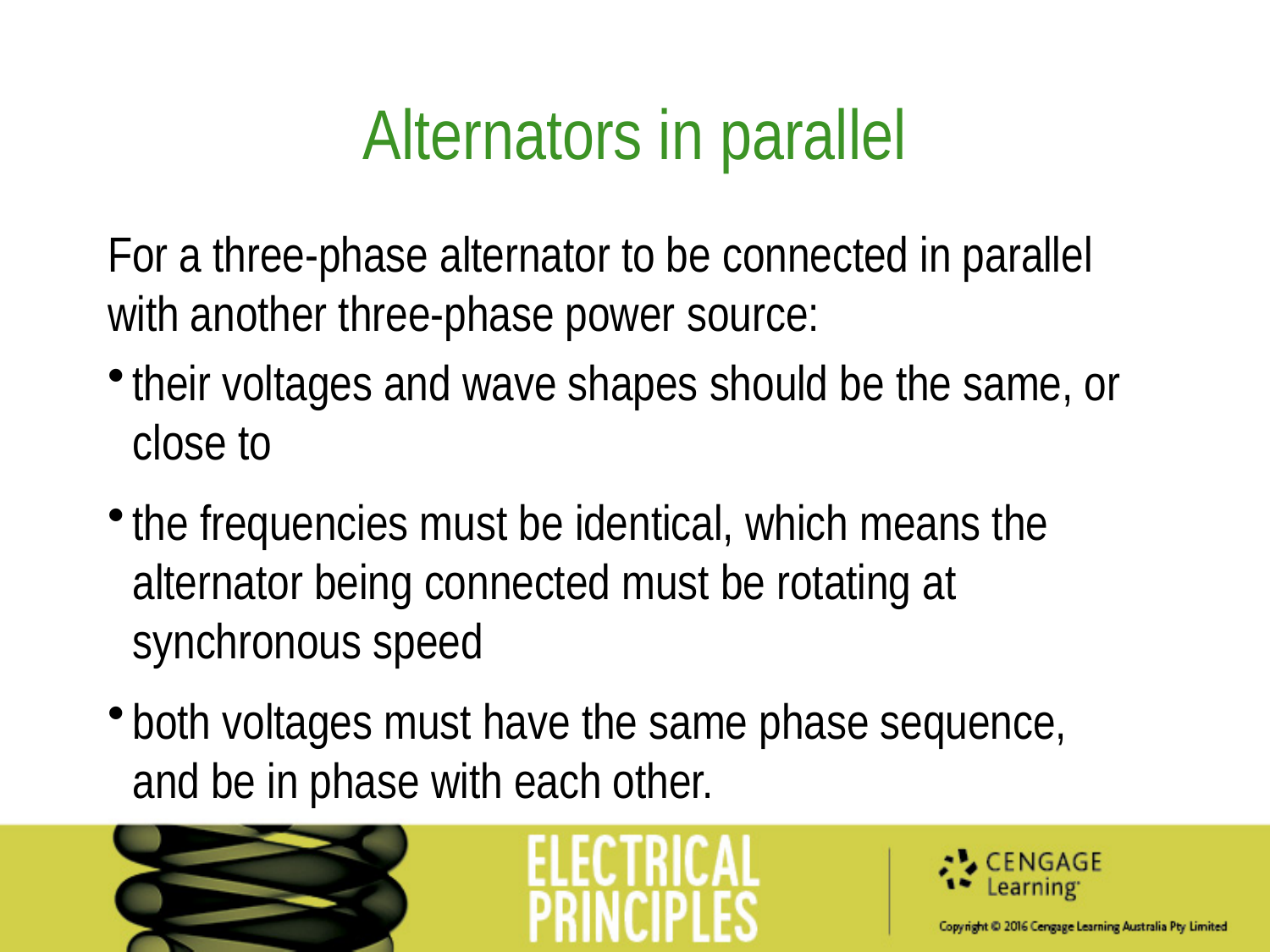

Alternators in parallel
For a three-phase alternator to be connected in parallel with another three-phase power source:
their voltages and wave shapes should be the same, or close to
the frequencies must be identical, which means the alternator being connected must be rotating at synchronous speed
both voltages must have the same phase sequence, and be in phase with each other.